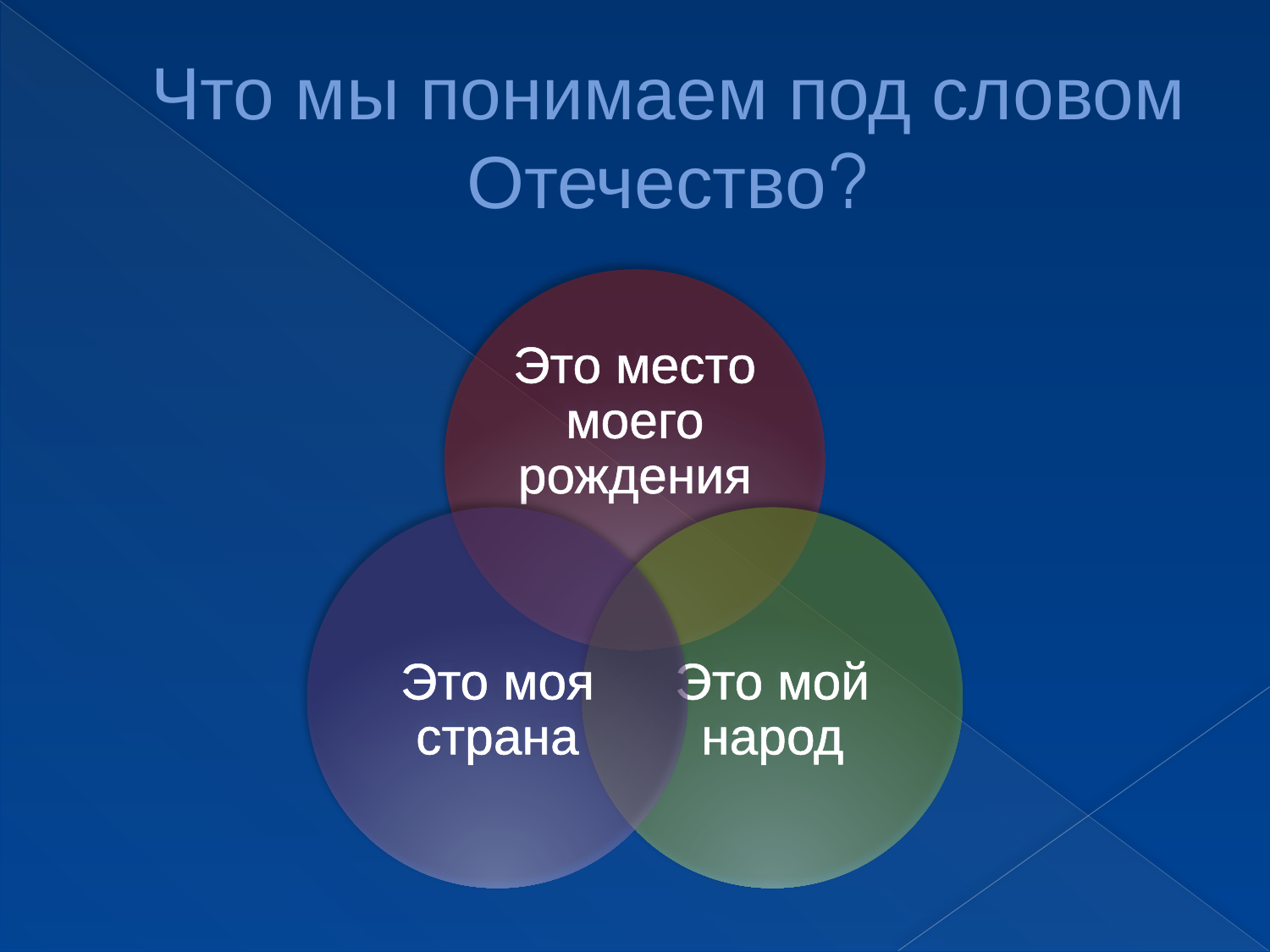

# Что мы понимаем под словом Отечество?
Это место моего рождения
Это мой народ
Это моя страна